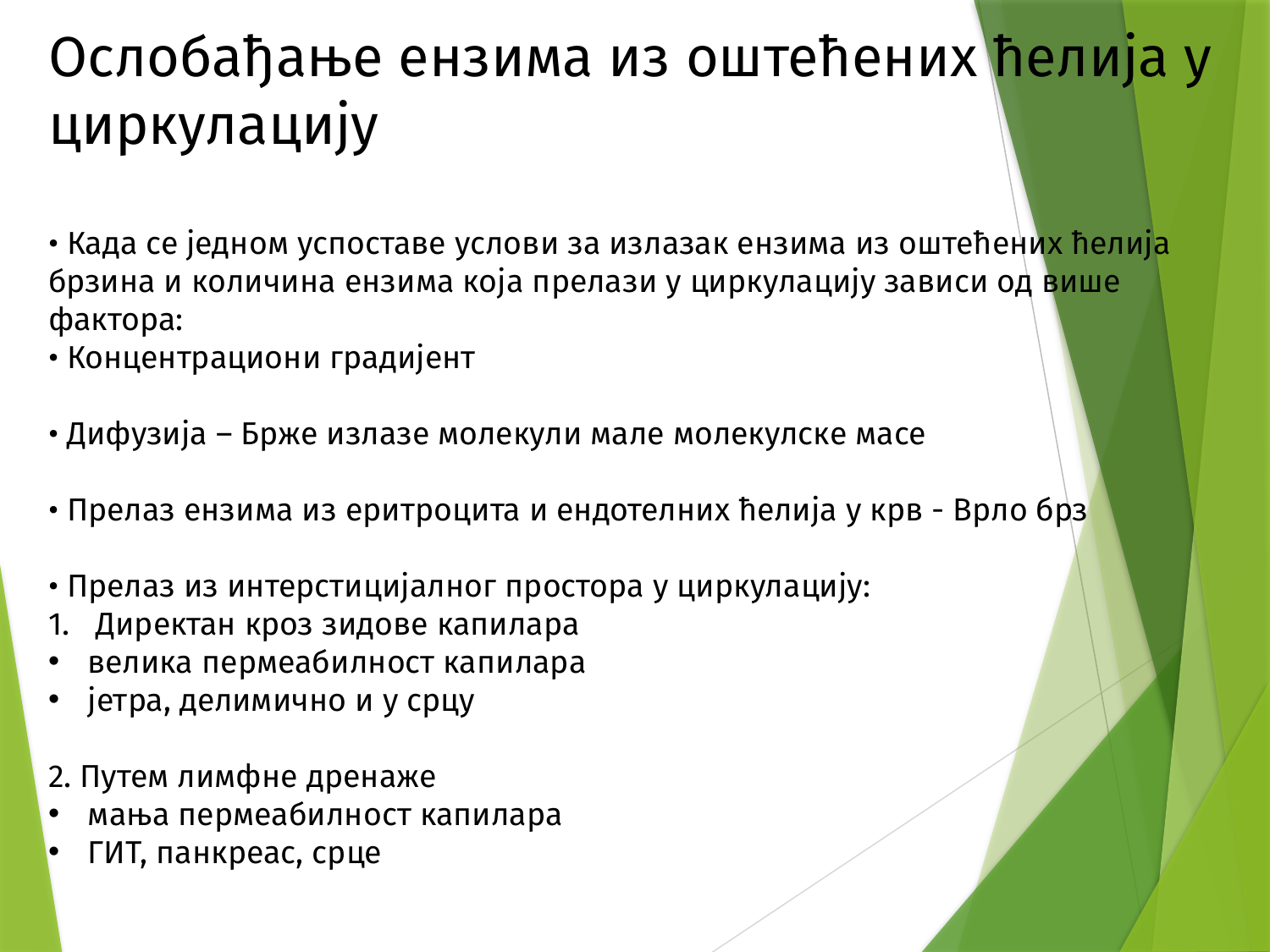

Ослобађање ензима из оштећених ћелија у циркулацију

• Када се једном успоставе услови за излазак ензима из оштећених ћелија брзина и количина ензима која прелази у циркулацију зависи од више фактора:
• Концентрациони градијент

• Дифузија – Брже излазе молекули мале молекулске масе

• Прелаз ензима из еритроцита и ендотелних ћелија у крв - Врло брз

• Прелаз из интерстицијалног простора у циркулацију:
Директан кроз зидове капилара
велика пермеабилност капилара
јетра, делимично и у срцу

2. Путем лимфне дренаже
мања пермеабилност капилара
ГИТ, панкреас, срце